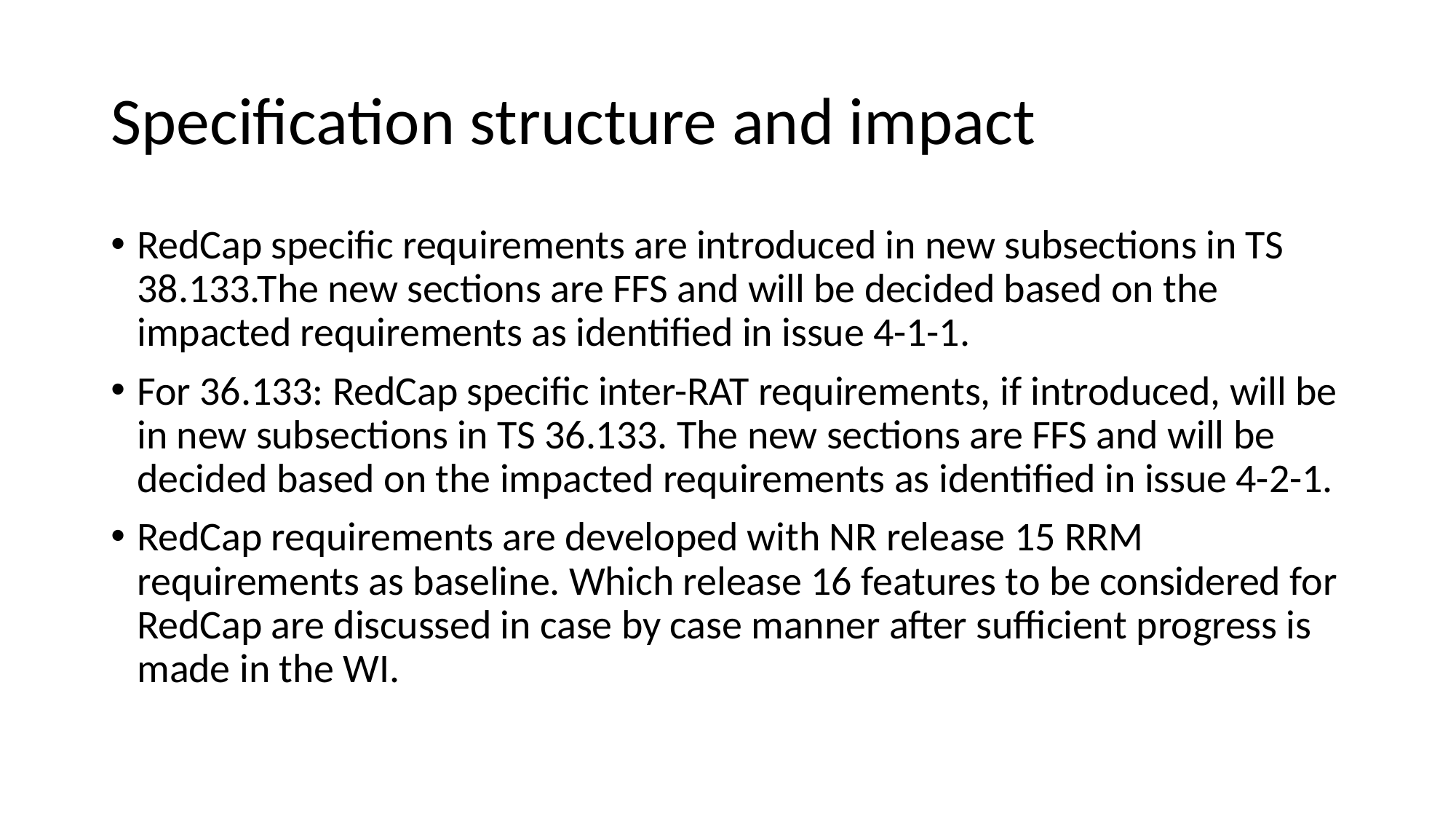

# Specification structure and impact
RedCap specific requirements are introduced in new subsections in TS 38.133.The new sections are FFS and will be decided based on the impacted requirements as identified in issue 4-1-1.
For 36.133: RedCap specific inter-RAT requirements, if introduced, will be in new subsections in TS 36.133. The new sections are FFS and will be decided based on the impacted requirements as identified in issue 4-2-1.
RedCap requirements are developed with NR release 15 RRM requirements as baseline. Which release 16 features to be considered for RedCap are discussed in case by case manner after sufficient progress is made in the WI.